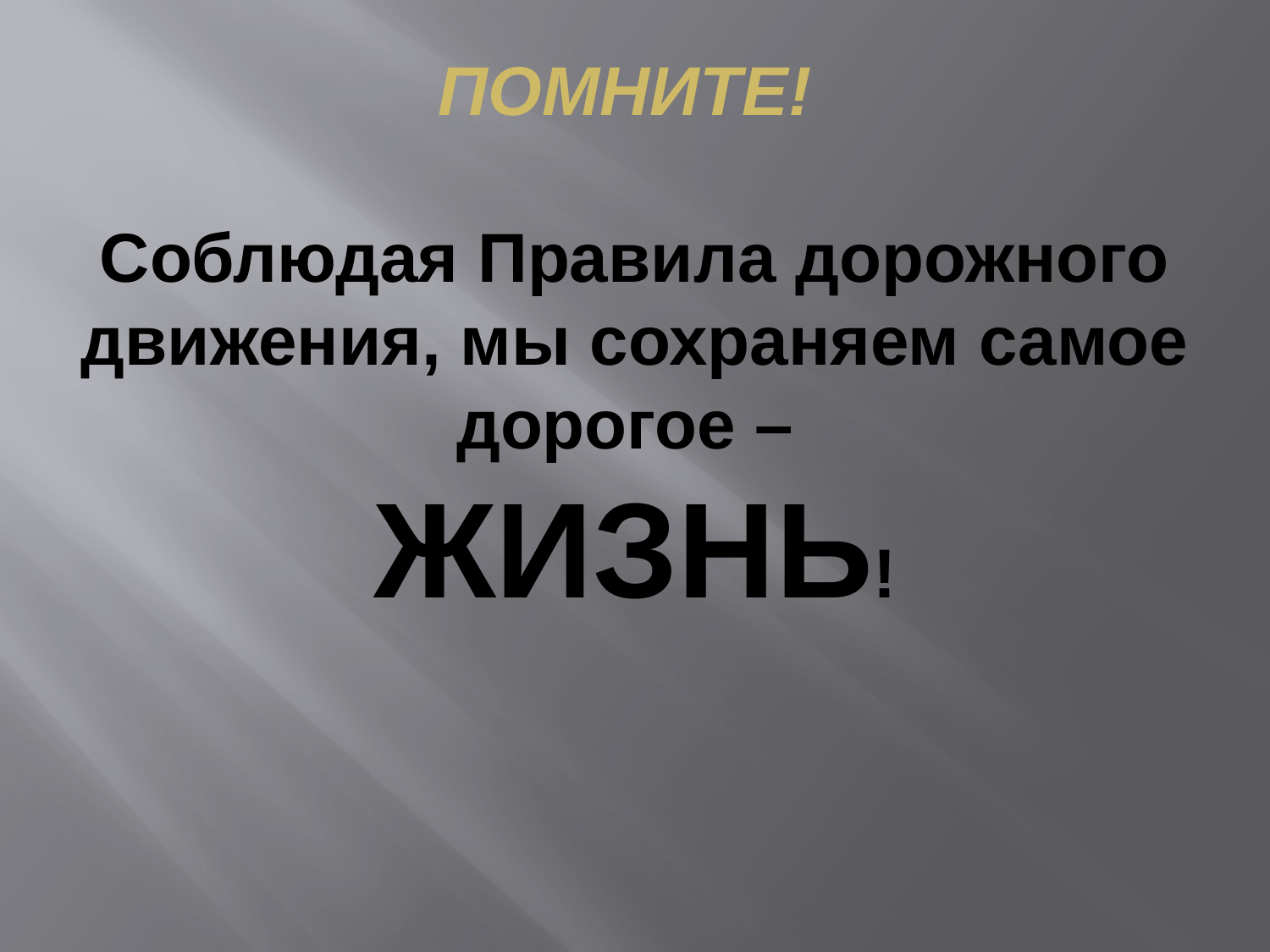

# ПОМНИТЕ! Соблюдая Правила дорожного движения, мы сохраняем самое дорогое – ЖИЗНЬ!